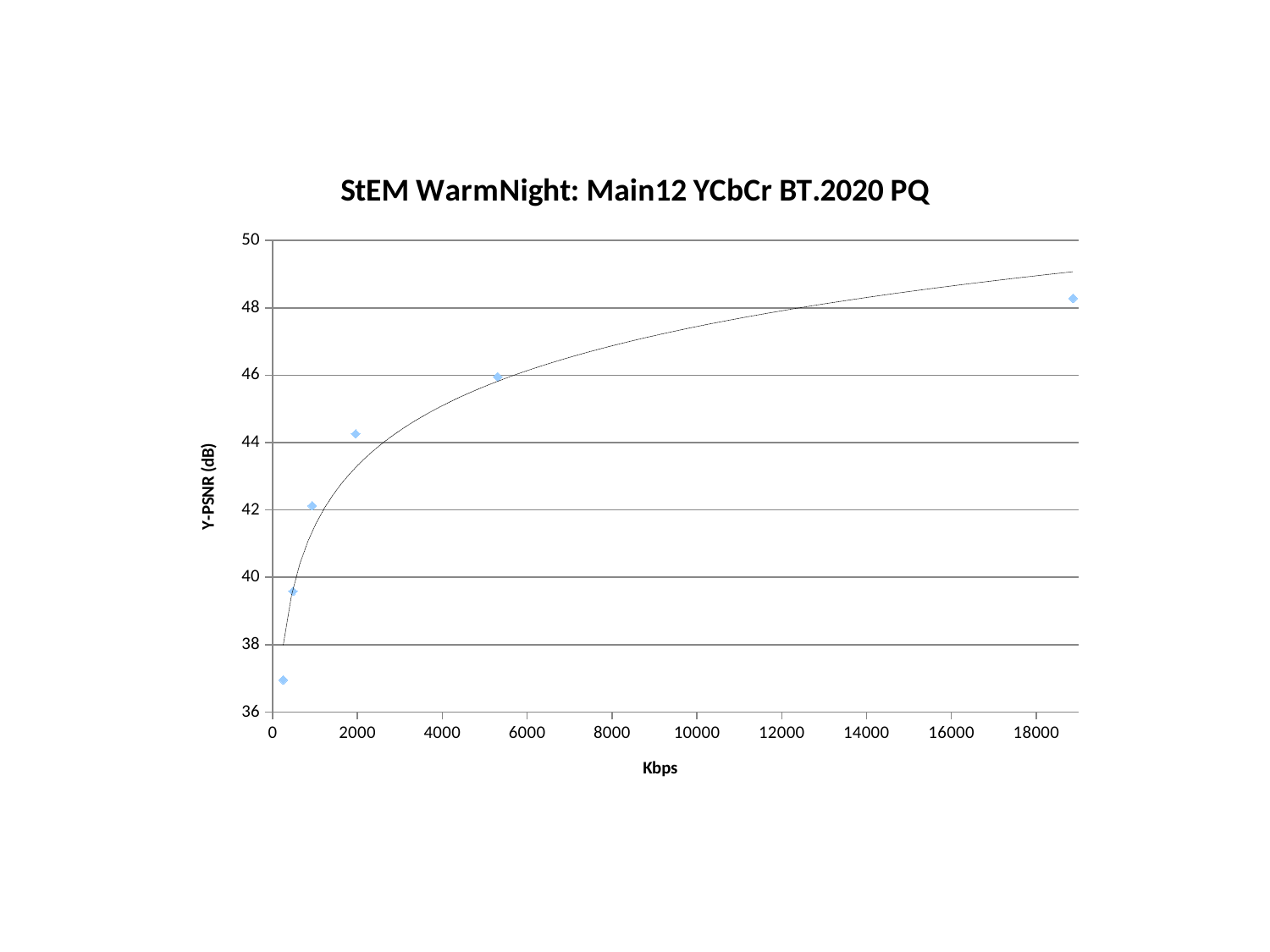

### Chart: StEM WarmNight: Main12 YCbCr BT.2020 PQ

| Category |  |
|---|---|